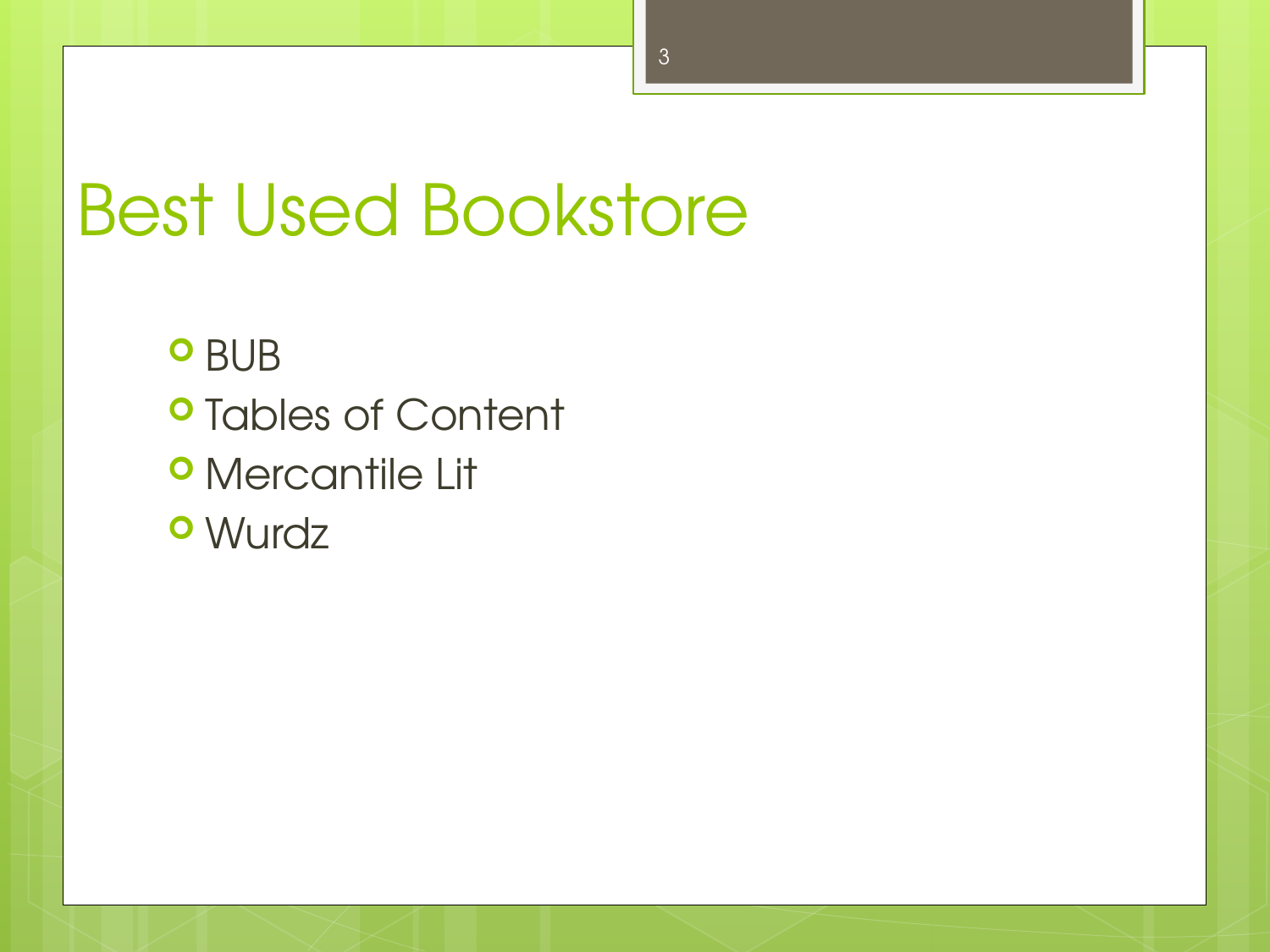

3
# Best Used Bookstore
BUB
Tables of Content
Mercantile Lit
Wurdz